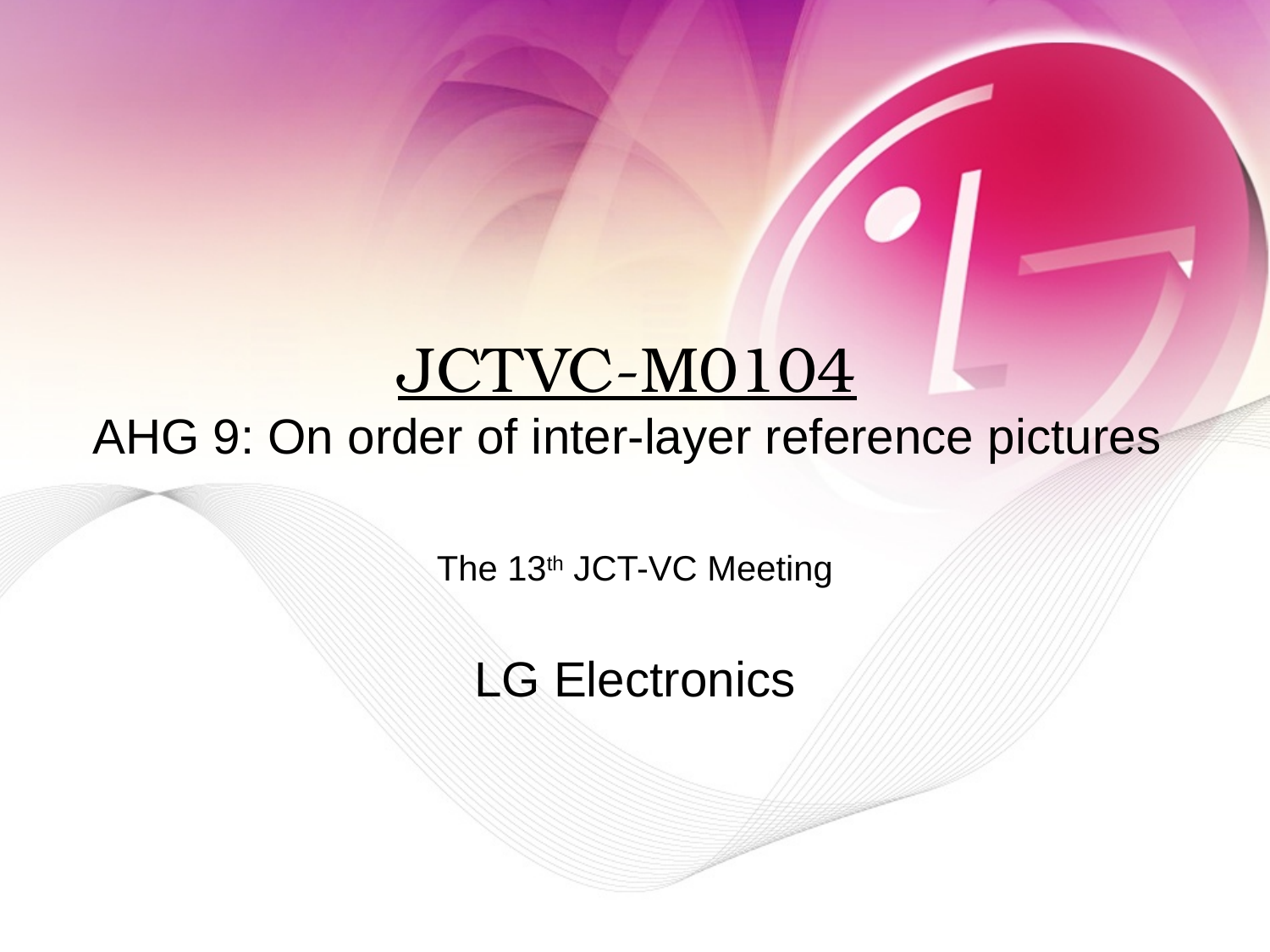

# JCTVC-M0104 AHG 9: On order of inter-layer reference pictures
The 13th JCT-VC Meeting

LG Electronics